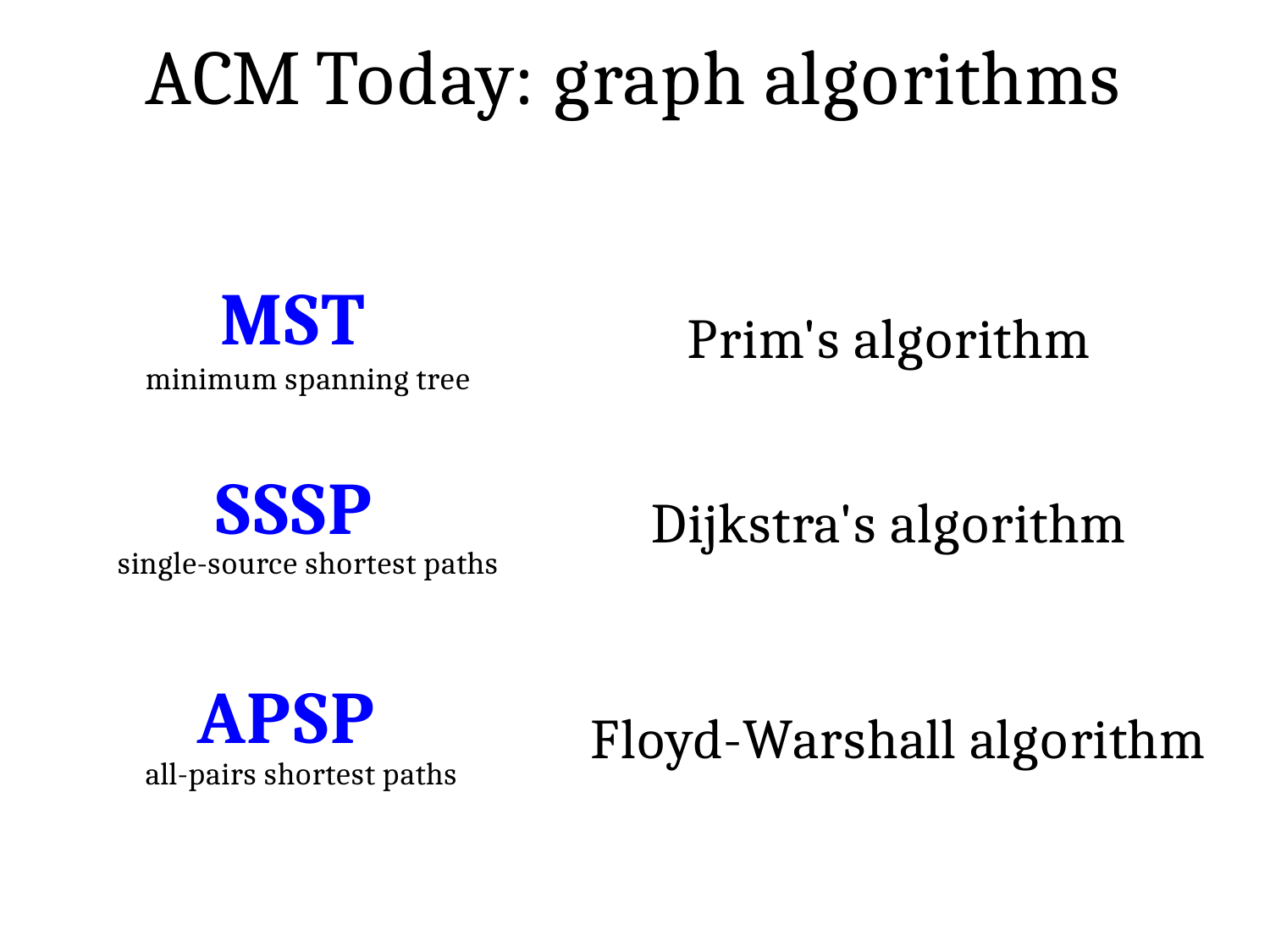

ACM Today: graph algorithms
MST
Prim's algorithm
minimum spanning tree
SSSP
Dijkstra's algorithm
single-source shortest paths
APSP
Floyd-Warshall algorithm
all-pairs shortest paths